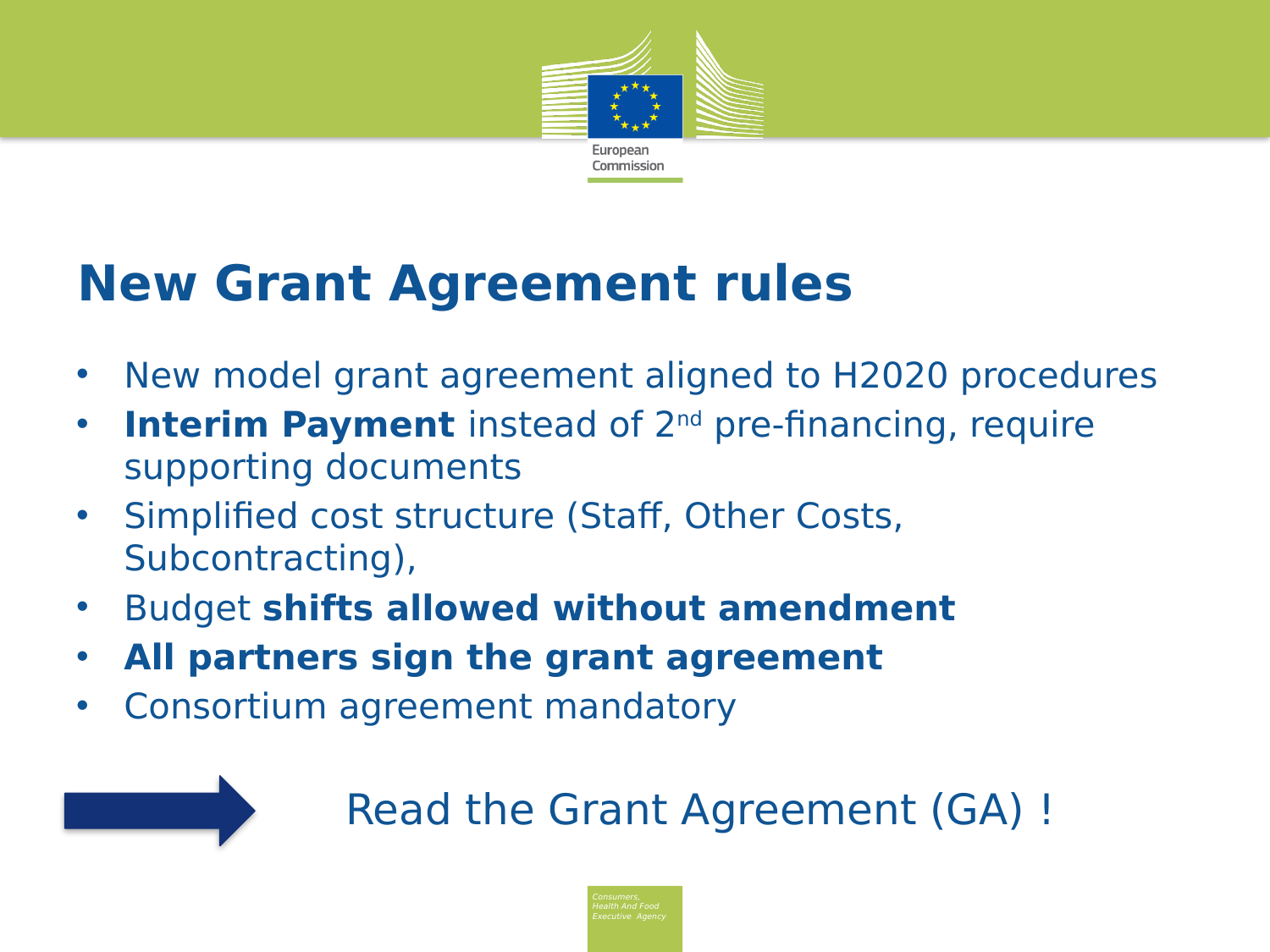

# New Grant Agreement rules
New model grant agreement aligned to H2020 procedures
Interim Payment instead of 2nd pre-financing, require supporting documents
Simplified cost structure (Staff, Other Costs, Subcontracting),
Budget shifts allowed without amendment
All partners sign the grant agreement
Consortium agreement mandatory

Read the Grant Agreement (GA) !